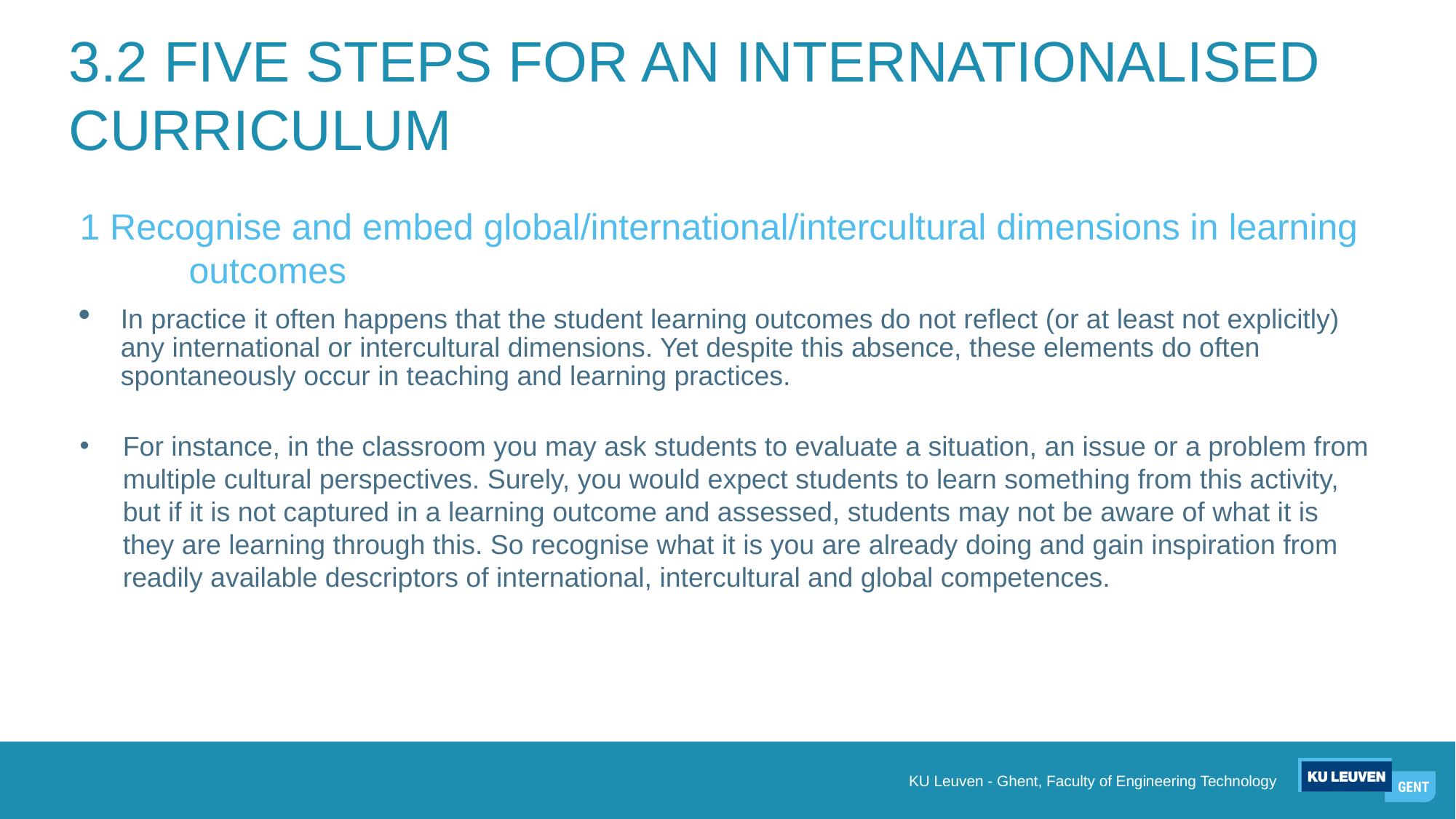

# 3.2 FIVE STEPS FOR AN INTERNATIONALISED CURRICULUM
1 Recognise and embed global/international/intercultural dimensions in learning 	outcomes
In practice it often happens that the student learning outcomes do not reflect (or at least not explicitly) any international or intercultural dimensions. Yet despite this absence, these elements do often spontaneously occur in teaching and learning practices.
For instance, in the classroom you may ask students to evaluate a situation, an issue or a problem from multiple cultural perspectives. Surely, you would expect students to learn something from this activity, but if it is not captured in a learning outcome and assessed, students may not be aware of what it is they are learning through this. So recognise what it is you are already doing and gain inspiration from readily available descriptors of international, intercultural and global competences.

KU Leuven - Ghent, Faculty of Engineering Technology